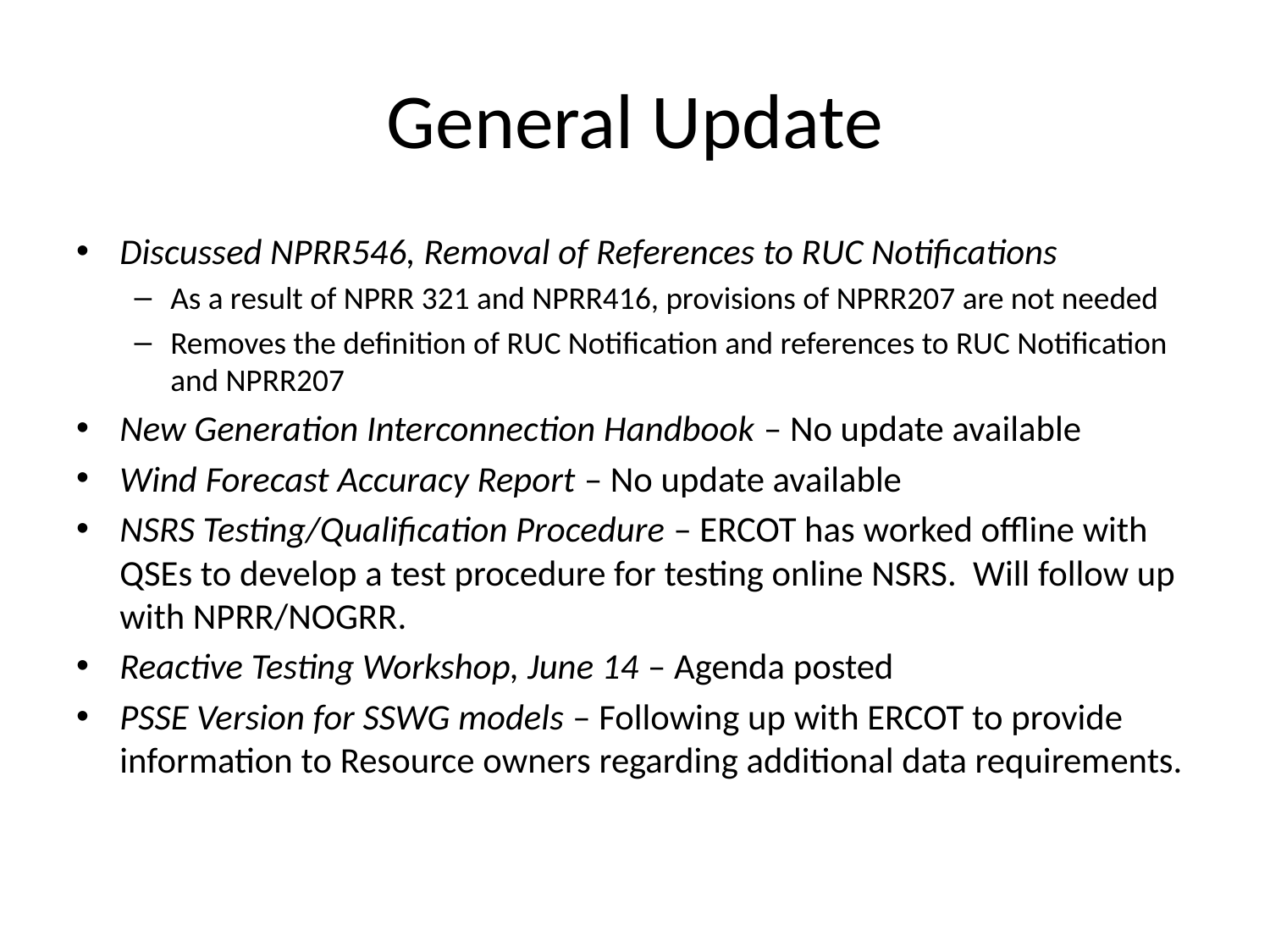

# General Update
Discussed NPRR546, Removal of References to RUC Notifications
As a result of NPRR 321 and NPRR416, provisions of NPRR207 are not needed
Removes the definition of RUC Notification and references to RUC Notification and NPRR207
New Generation Interconnection Handbook – No update available
Wind Forecast Accuracy Report – No update available
NSRS Testing/Qualification Procedure – ERCOT has worked offline with QSEs to develop a test procedure for testing online NSRS.  Will follow up with NPRR/NOGRR.
Reactive Testing Workshop, June 14 – Agenda posted
PSSE Version for SSWG models – Following up with ERCOT to provide information to Resource owners regarding additional data requirements.